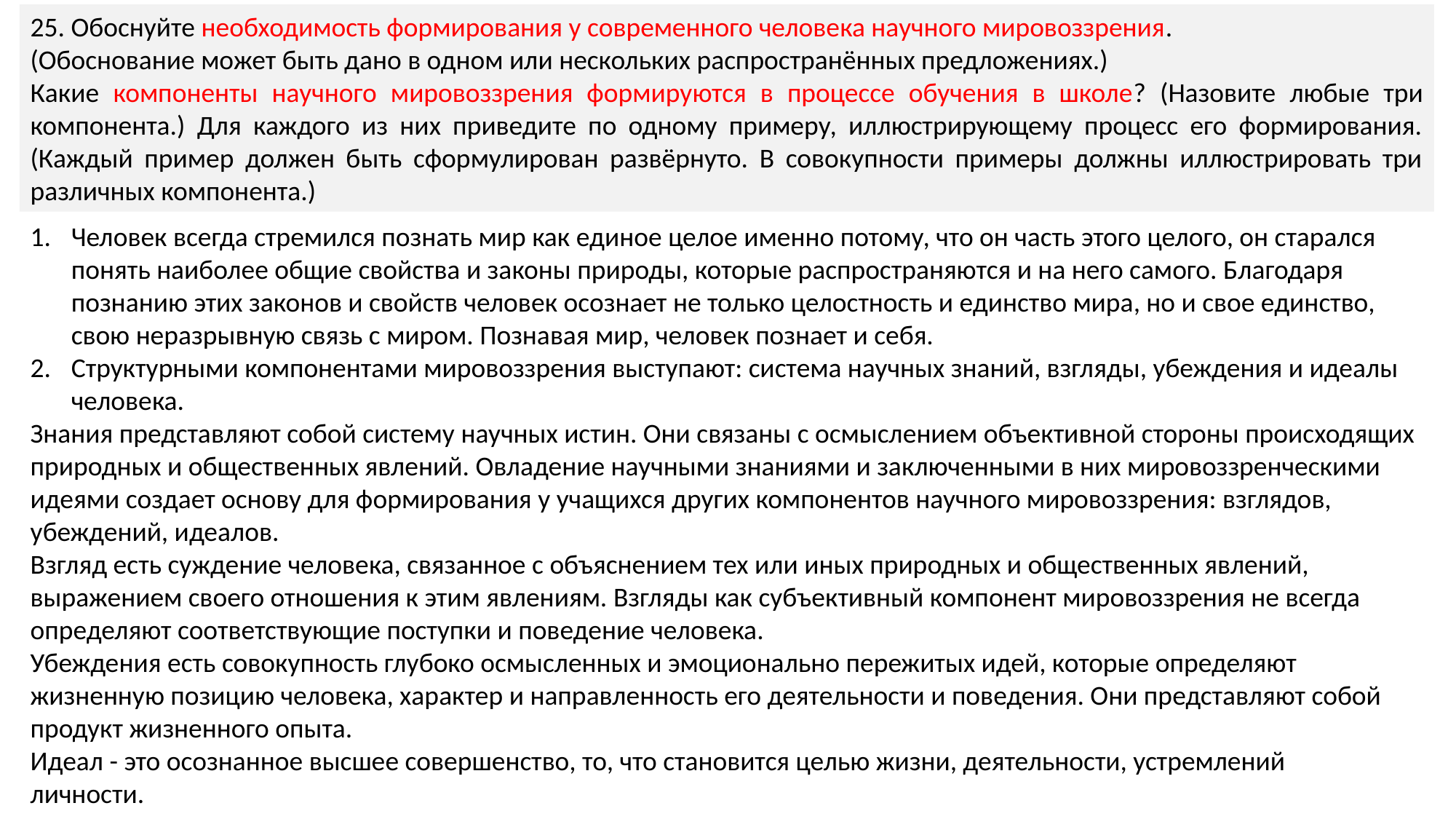

25. Обоснуйте необходимость формирования у современного человека научного мировоззрения.
(Обоснование может быть дано в одном или нескольких распространённых предложениях.)
Какие компоненты научного мировоззрения формируются в процессе обучения в школе? (Назовите любые три компонента.) Для каждого из них приведите по одному примеру, иллюстрирующему процесс его формирования. (Каждый пример должен быть сформулирован развёрнуто. В совокупности примеры должны иллюстрировать три различных компонента.)
Человек всегда стремился познать мир как единое целое именно потому, что он часть этого целого, он старался понять наиболее общие свойства и законы природы, которые распространяются и на него самого. Благодаря познанию этих законов и свойств человек осознает не только целостность и единство мира, но и свое единство, свою неразрывную связь с миром. Познавая мир, человек познает и себя.
Структурными компонентами мировоззрения выступают: система научных знаний, взгляды, убеждения и идеалы человека.
Знания представляют собой систему научных истин. Они связаны с осмыслением объективной стороны происходящих природных и общественных явлений. Овладение научными знаниями и заключенными в них мировоззренческими идеями создает основу для формирования у учащихся других компонентов научного мировоззрения: взглядов, убеждений, идеалов.
Взгляд есть суждение человека, связанное с объяснением тех или иных природных и общественных явлений, выражением своего отношения к этим явлениям. Взгляды как субъективный компонент мировоззрения не всегда определяют соответствующие поступки и поведение человека.
Убеждения есть совокупность глубоко осмысленных и эмоционально пережитых идей, которые определяют жизненную позицию человека, характер и направленность его деятельности и поведения. Они представляют собой продукт жизненного опыта.
Идеал - это осознанное высшее совершенство, то, что становится целью жизни, деятельности, устремлений
личности.